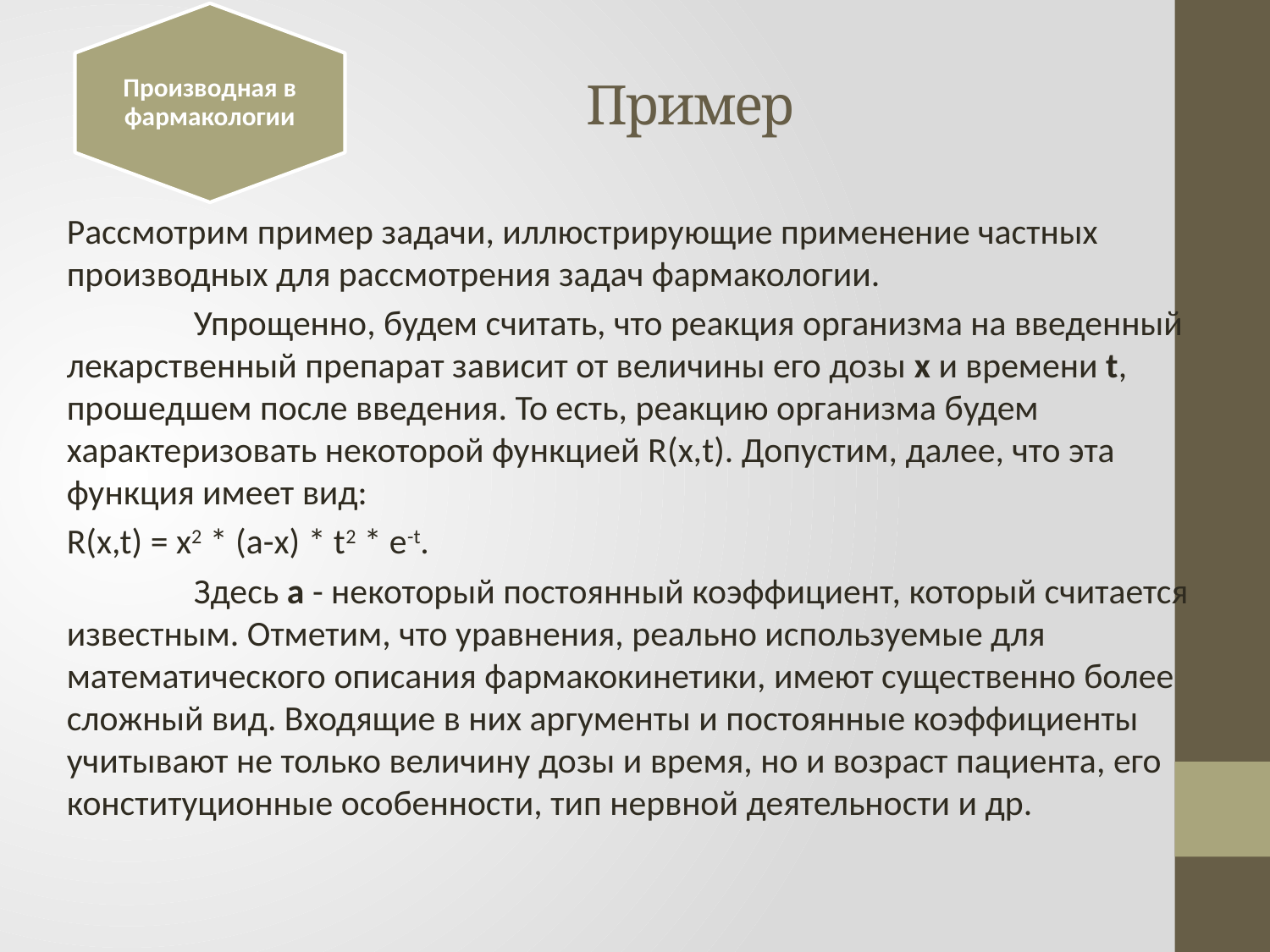

Производная в фармакологии
# Пример
Рассмотрим пример задачи, иллюстрирующие применение частных производных для рассмотрения задач фармакологии.
	Упрощенно, будем считать, что реакция организма на введенный лекарственный препарат зависит от величины его дозы х и времени t, прошедшем после введения. То есть, реакцию организма будем характеризовать некоторой функцией R(x,t). Допустим, далее, что эта функция имеет вид:
R(x,t) = x2 * (a-х) * t2 * e-t.
	Здесь a - некоторый постоянный коэффициент, который считается известным. Отметим, что уравнения, реально используемые для математического описания фармакокинетики, имеют существенно более сложный вид. Входящие в них аргументы и постоянные коэффициенты учитывают не только величину дозы и время, но и возраст пациента, его конституционные особенности, тип нервной деятельности и др.